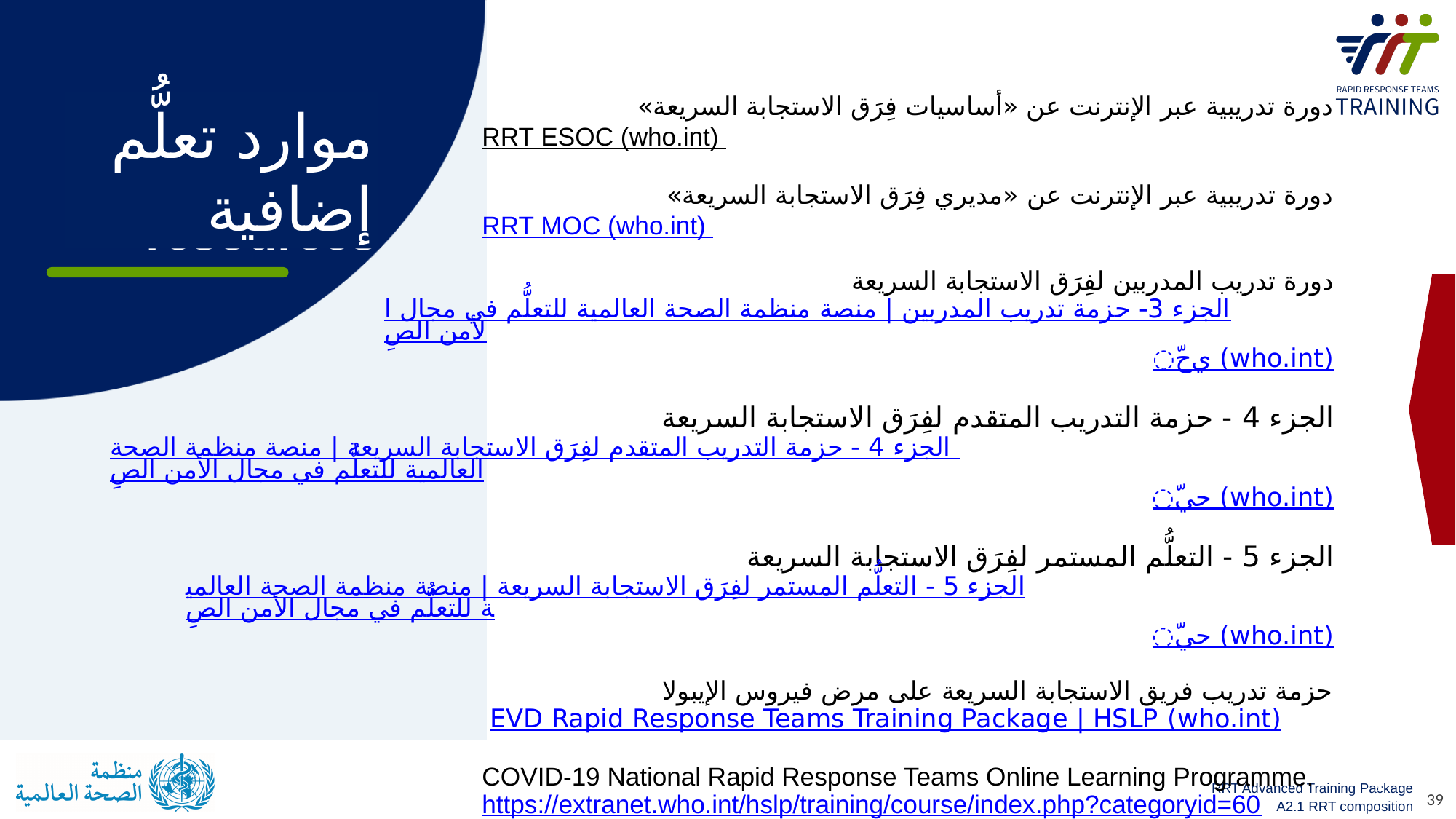

موارد تعلُّم إضافية
دورة تدريبية عبر الإنترنت عن «أساسيات فِرَق الاستجابة السريعة»
RRT ESOC (who.int)
دورة تدريبية عبر الإنترنت عن «مديري فِرَق الاستجابة السريعة»
RRT MOC (who.int)

دورة تدريب المدربين لفِرَق الاستجابة السريعة
الجزء 3- حزمة تدريب المدربين | منصة منظمة الصحة العالمية للتعلُّم في مجال الأمن الصِّحي (who.int)

الجزء 4 - حزمة التدريب المتقدم لفِرَق الاستجابة السريعة
الجزء 4 - حزمة التدريب المتقدم لفِرَق الاستجابة السريعة | منصة منظمة الصحة العالمية للتعلُّم في مجال الأمن الصِّحي (who.int)

الجزء 5 - التعلُّم المستمر لفِرَق الاستجابة السريعة
الجزء 5 - التعلُّم المستمر لفِرَق الاستجابة السريعة | منصة منظمة الصحة العالمية للتعلُّم في مجال الأمن الصِّحي (who.int)

حزمة تدريب فريق الاستجابة السريعة على مرض فيروس الإيبولا
EVD Rapid Response Teams Training Package | HSLP (who.int)

COVID-19 National Rapid Response Teams Online Learning Programme.
https://extranet.who.int/hslp/training/course/index.php?categoryid=60
39